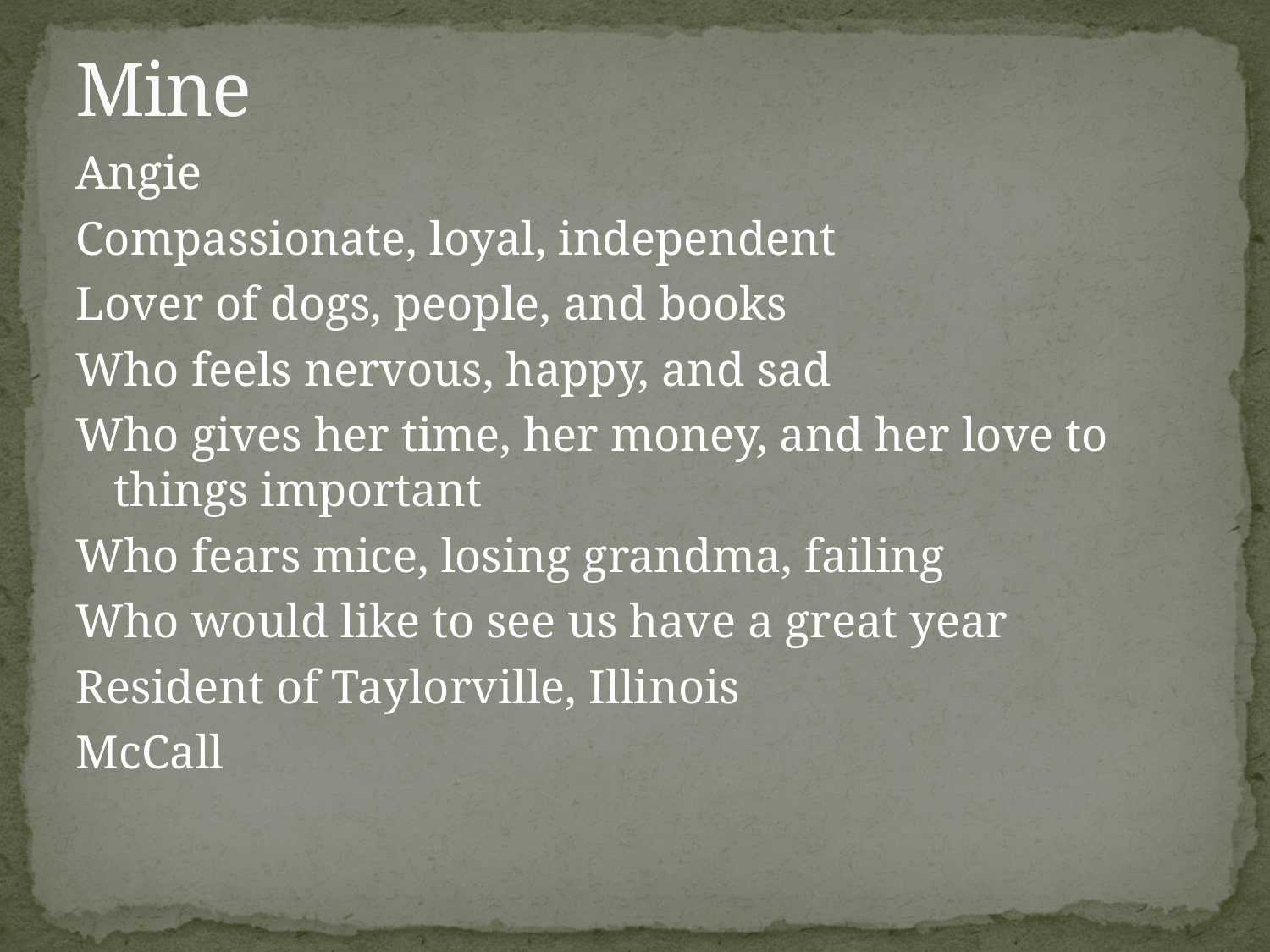

# Mine
Angie
Compassionate, loyal, independent
Lover of dogs, people, and books
Who feels nervous, happy, and sad
Who gives her time, her money, and her love to things important
Who fears mice, losing grandma, failing
Who would like to see us have a great year
Resident of Taylorville, Illinois
McCall